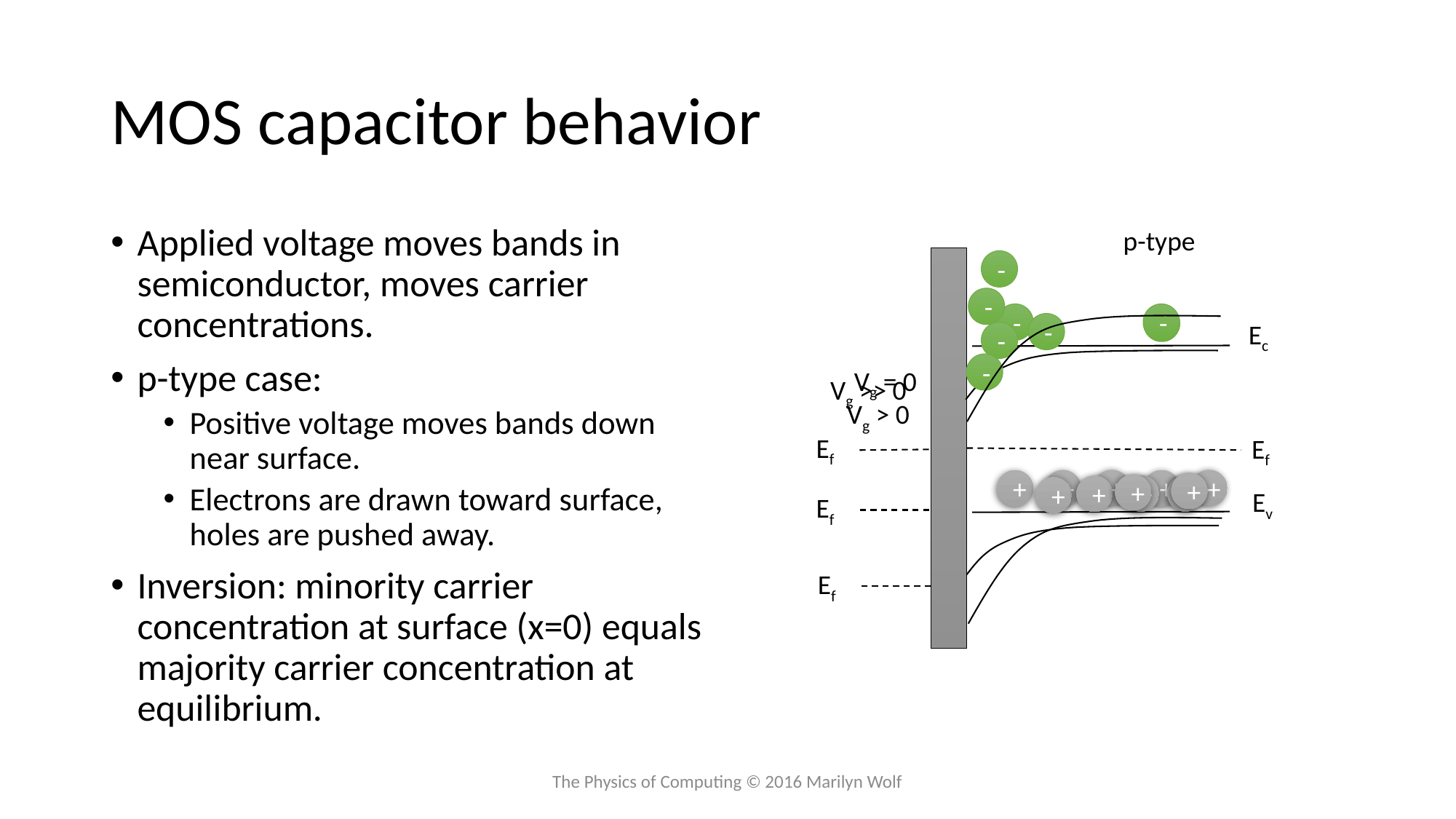

# MOS capacitor behavior
Applied voltage moves bands in semiconductor, moves carrier concentrations.
p-type case:
Positive voltage moves bands down near surface.
Electrons are drawn toward surface, holes are pushed away.
Inversion: minority carrier concentration at surface (x=0) equals majority carrier concentration at equilibrium.
p-type

-
-

-
-
Vg >> 0
+
+

Ef
-
-

Vg > 0
+
+
+
+
Ef

-
-
+
+
+
+
+
Vg = 0
Ec
Ef
Ef
Ev
The Physics of Computing © 2016 Marilyn Wolf